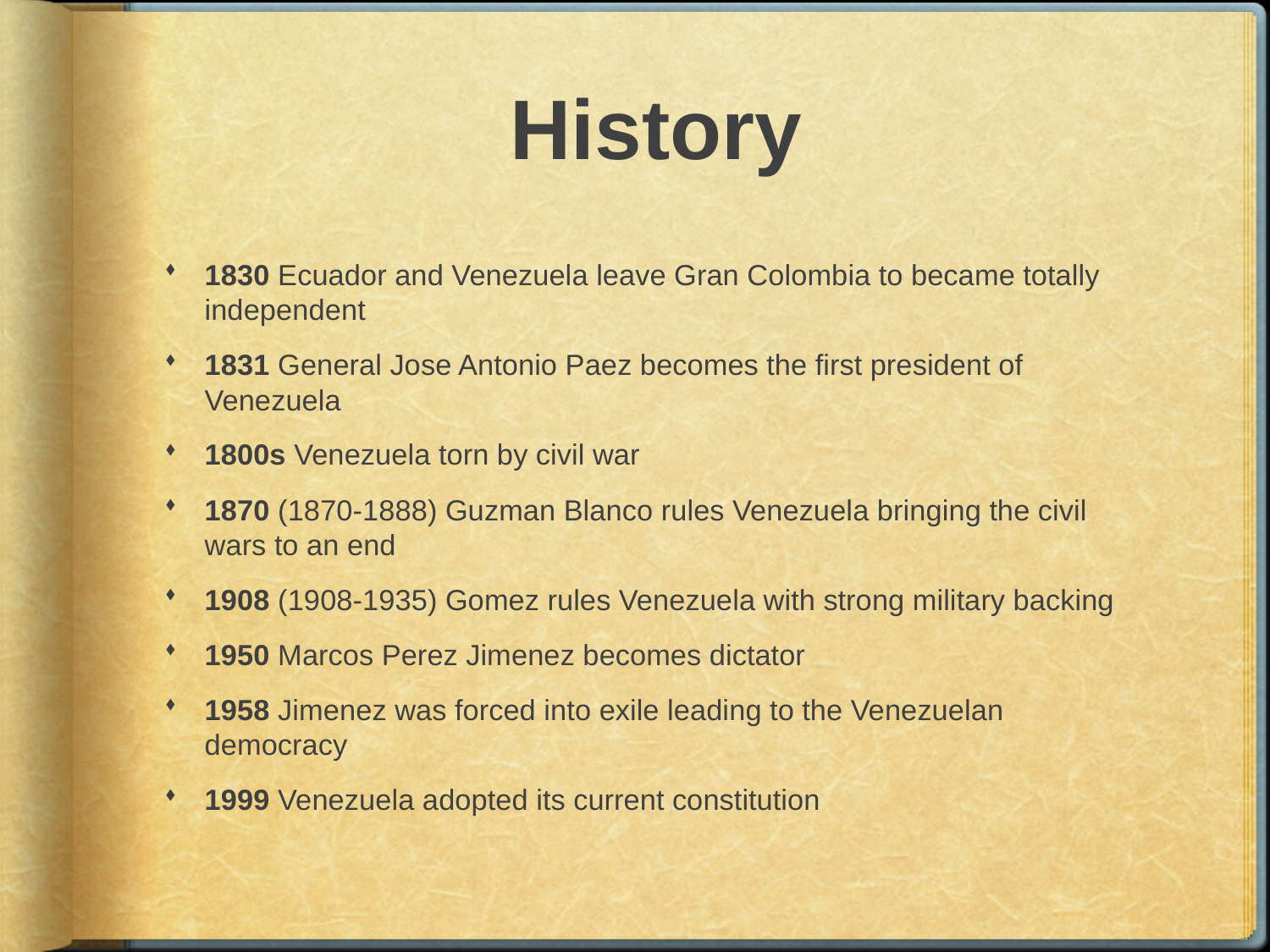

# History
1830 Ecuador and Venezuela leave Gran Colombia to became totally independent
1831 General Jose Antonio Paez becomes the first president of Venezuela
1800s Venezuela torn by civil war
1870 (1870-1888) Guzman Blanco rules Venezuela bringing the civil wars to an end
1908 (1908-1935) Gomez rules Venezuela with strong military backing
1950 Marcos Perez Jimenez becomes dictator
1958 Jimenez was forced into exile leading to the Venezuelan democracy
1999 Venezuela adopted its current constitution